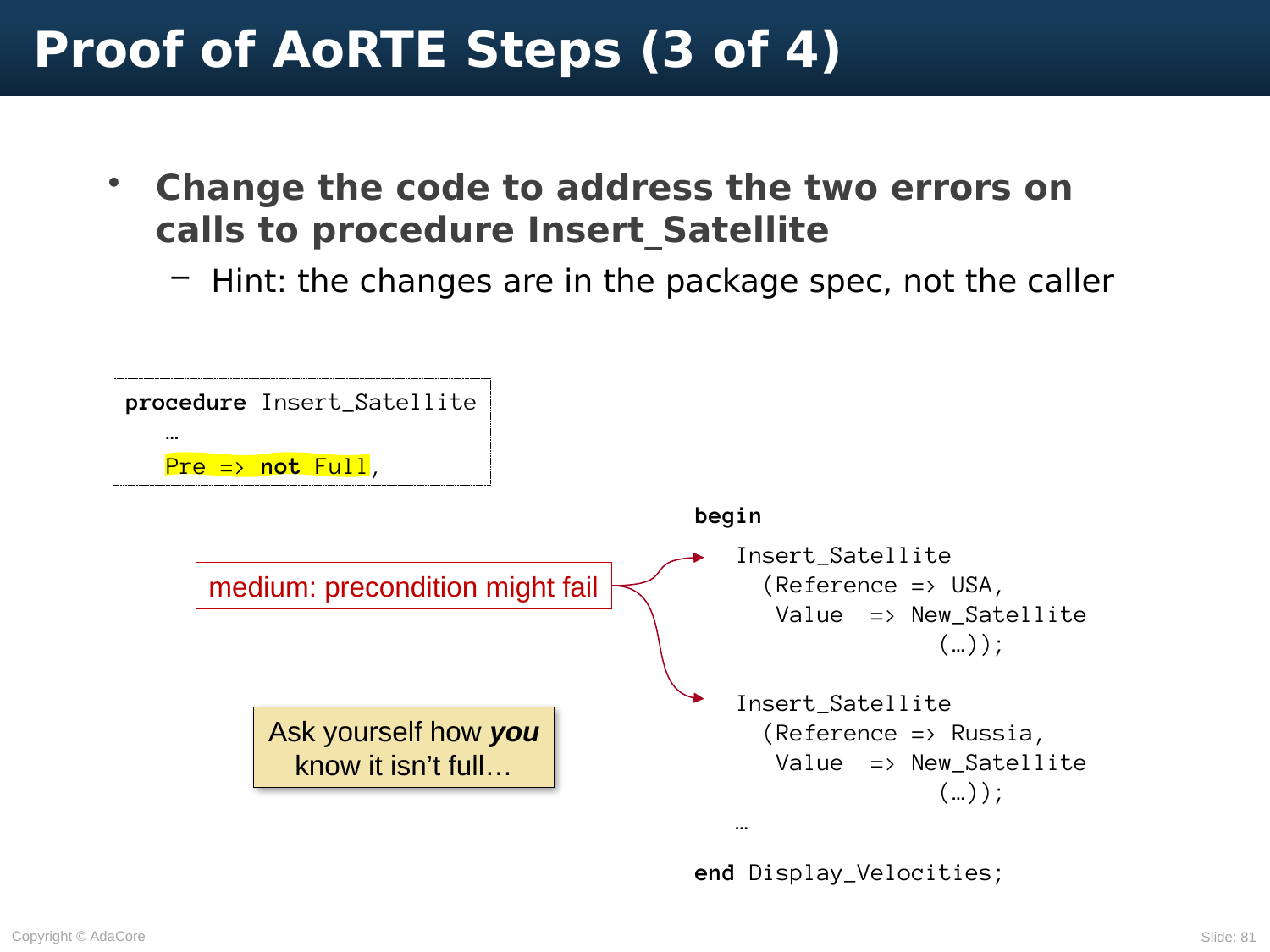

# Proof of AoRTE Steps (3 of 4)
Change the code to address the two errors on calls to procedure Insert_Satellite
Hint: the changes are in the package spec, not the caller
procedure Insert_Satellite
   …
   Pre => not Full,

begin
   Insert_Satellite
     (Reference => USA,
      Value  => New_Satellite
                  (…));

   Insert_Satellite
     (Reference => Russia,
      Value  => New_Satellite
                  (…));
   …
end Display_Velocities;

medium: precondition might fail

Ask yourself how you know it isn’t full…